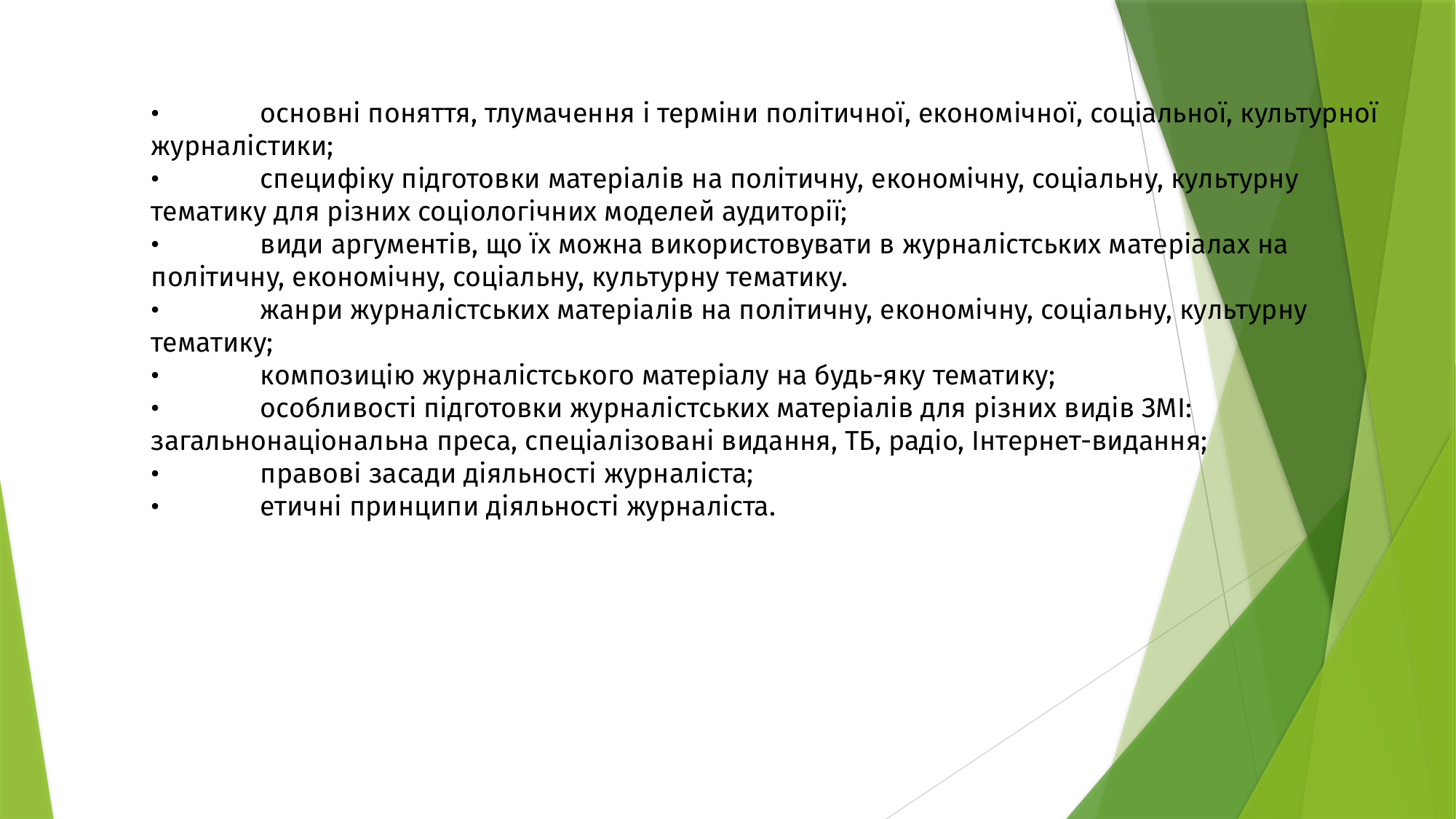

•	основні поняття, тлумачення і терміни політичної, економічної, соціальної, культурної журналістики;
•	специфіку підготовки матеріалів на політичну, економічну, соціальну, культурну тематику для різних соціологічних моделей аудиторії;
•	види аргументів, що їх можна використовувати в журналістських матеріалах на політичну, економічну, соціальну, культурну тематику.
•	жанри журналістських матеріалів на політичну, економічну, соціальну, культурну тематику;
•	композицію журналістського матеріалу на будь-яку тематику;
•	особливості підготовки журналістських матеріалів для різних видів ЗМІ: загальнонаціональна преса, спеціалізовані видання, ТБ, радіо, Інтернет-видання;
•	правові засади діяльності журналіста;
•	етичні принципи діяльності журналіста.